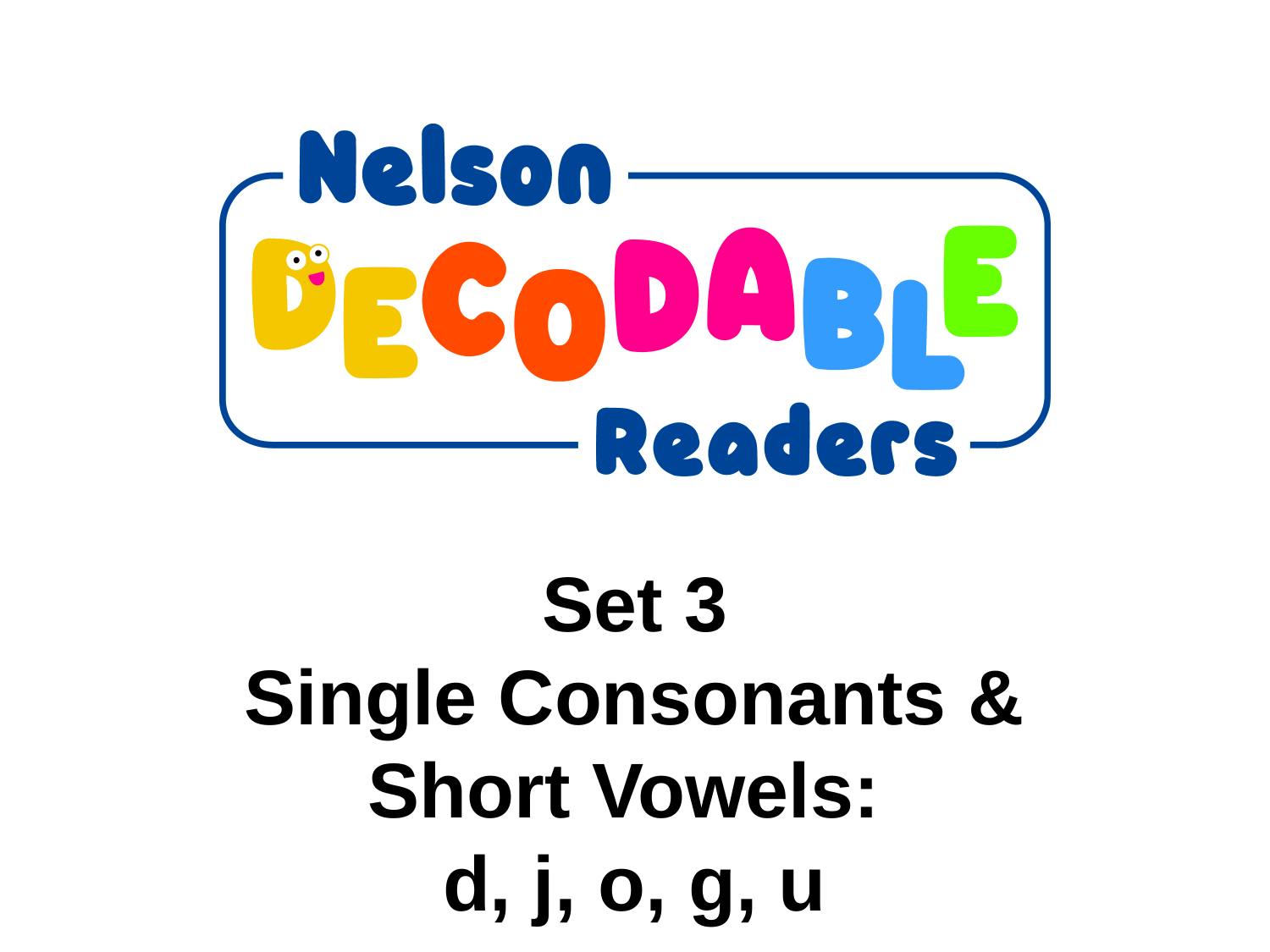

Set 3
Single Consonants & Short Vowels:
d, j, o, g, u